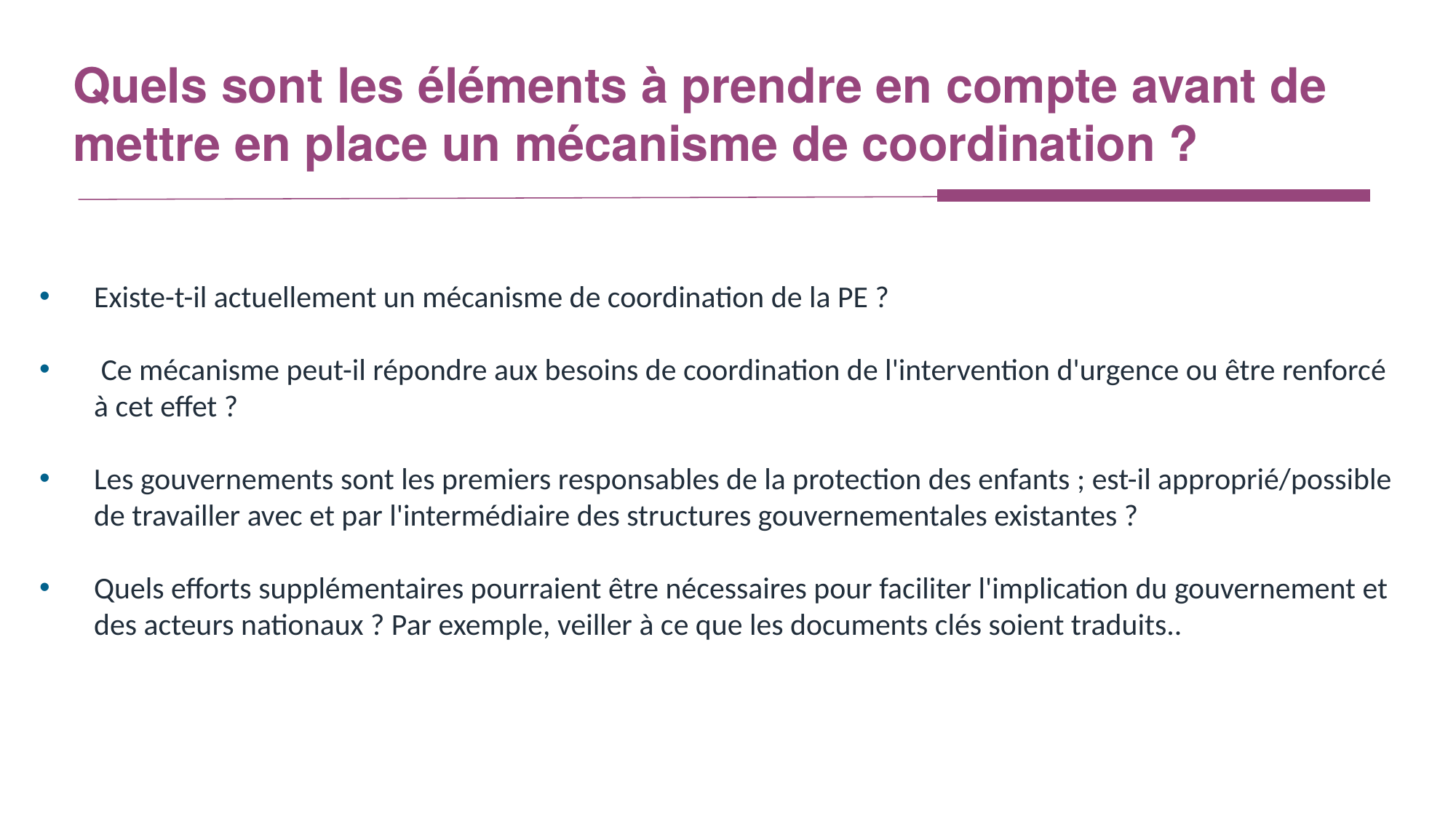

Quels sont les éléments à prendre en compte avant de mettre en place un mécanisme de coordination ?
Existe-t-il actuellement un mécanisme de coordination de la PE ?

 Ce mécanisme peut-il répondre aux besoins de coordination de l'intervention d'urgence ou être renforcé à cet effet ?

Les gouvernements sont les premiers responsables de la protection des enfants ; est-il approprié/possible de travailler avec et par l'intermédiaire des structures gouvernementales existantes ?

Quels efforts supplémentaires pourraient être nécessaires pour faciliter l'implication du gouvernement et des acteurs nationaux ? Par exemple, veiller à ce que les documents clés soient traduits..